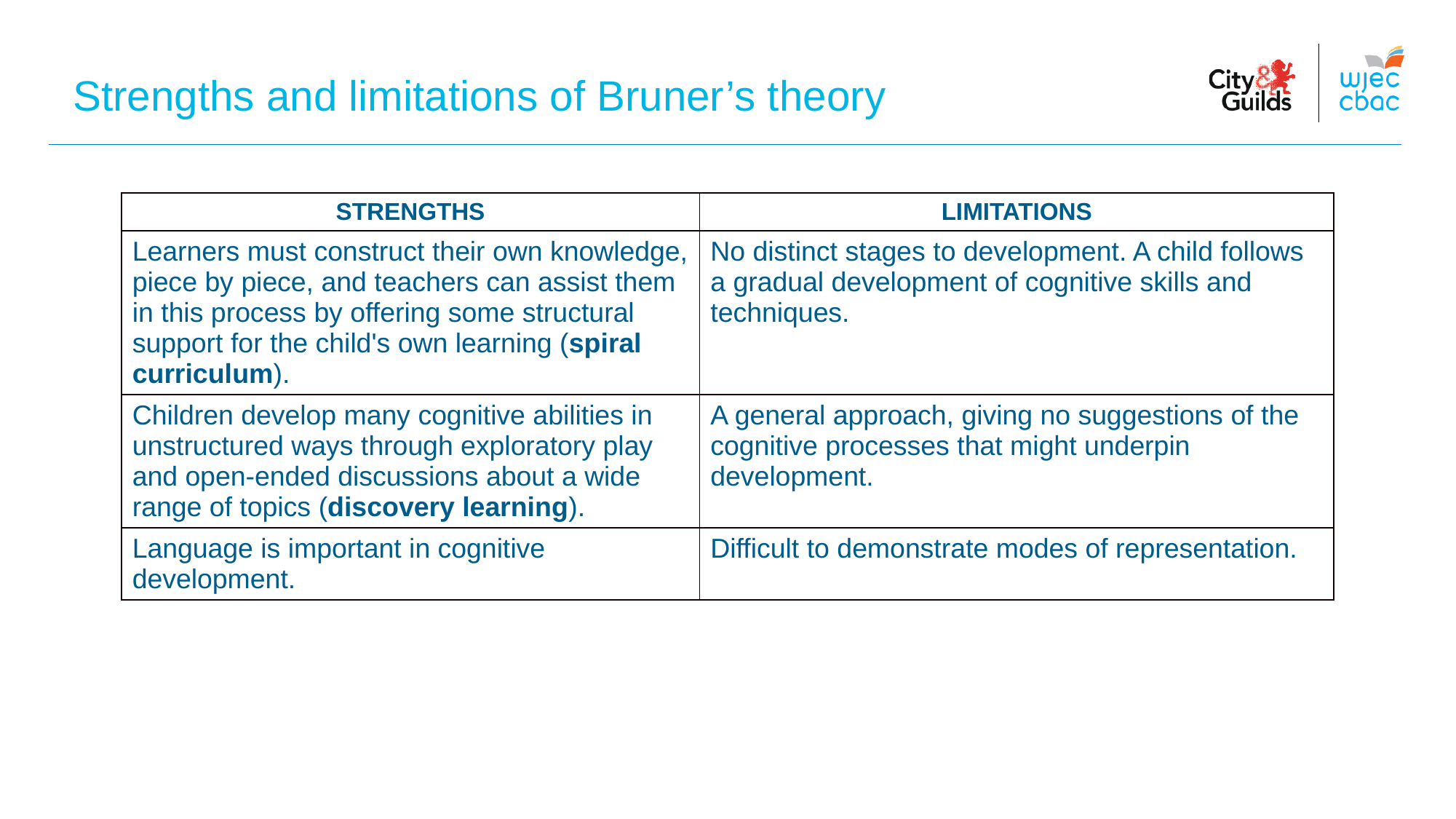

Strengths and limitations of Bruner’s theory
| STRENGTHS | LIMITATIONS |
| --- | --- |
| Learners must construct their own knowledge, piece by piece, and teachers can assist them in this process by offering some structural support for the child's own learning (spiral curriculum). | No distinct stages to development. A child follows a gradual development of cognitive skills and techniques. |
| Children develop many cognitive abilities in unstructured ways through exploratory play and open-ended discussions about a wide range of topics (discovery learning). | A general approach, giving no suggestions of the cognitive processes that might underpin development. |
| Language is important in cognitive development. | Difficult to demonstrate modes of representation. |